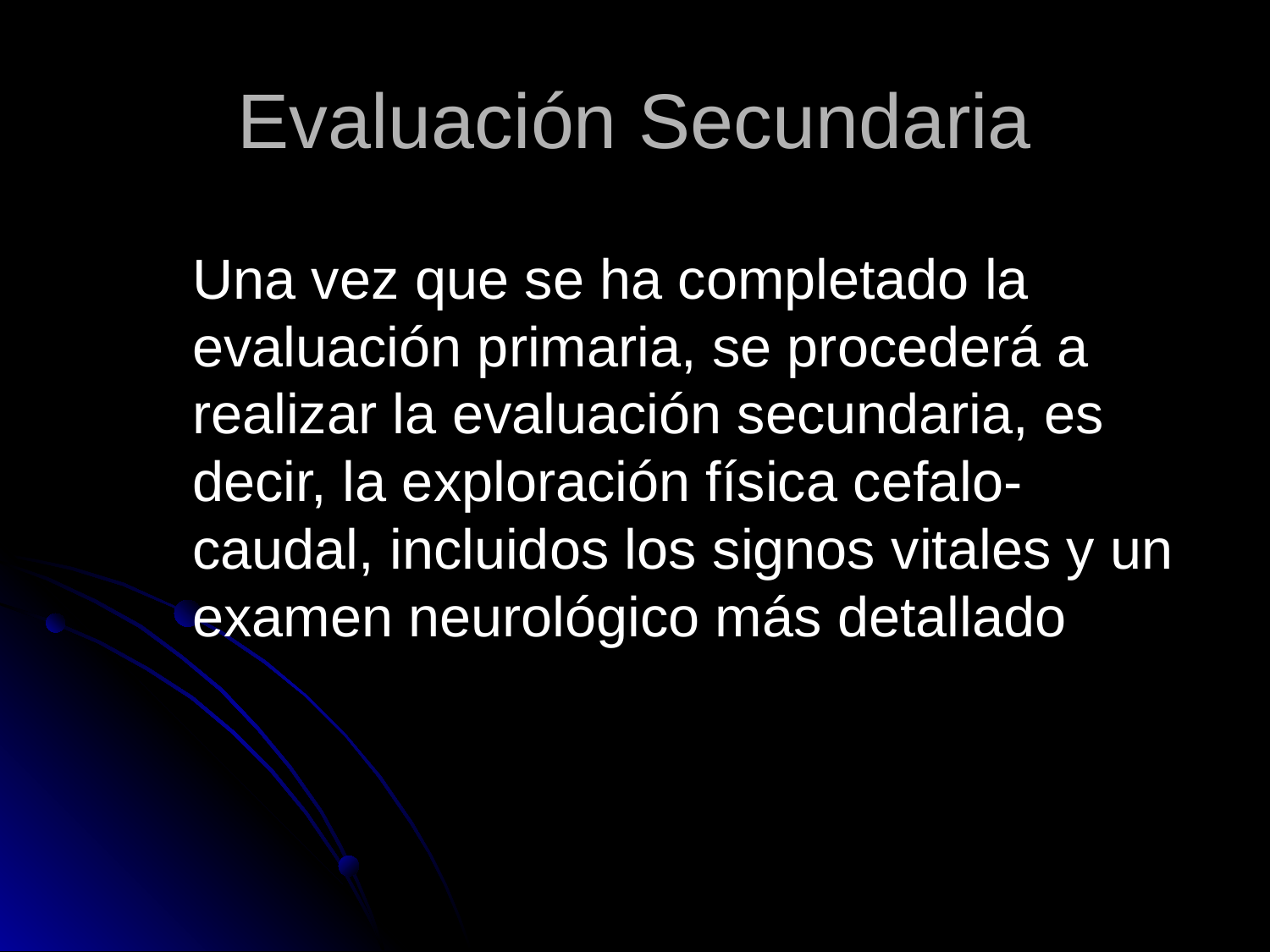

# Evaluación Secundaria
	Una vez que se ha completado la evaluación primaria, se procederá a realizar la evaluación secundaria, es decir, la exploración física cefalo-caudal, incluidos los signos vitales y un examen neurológico más detallado